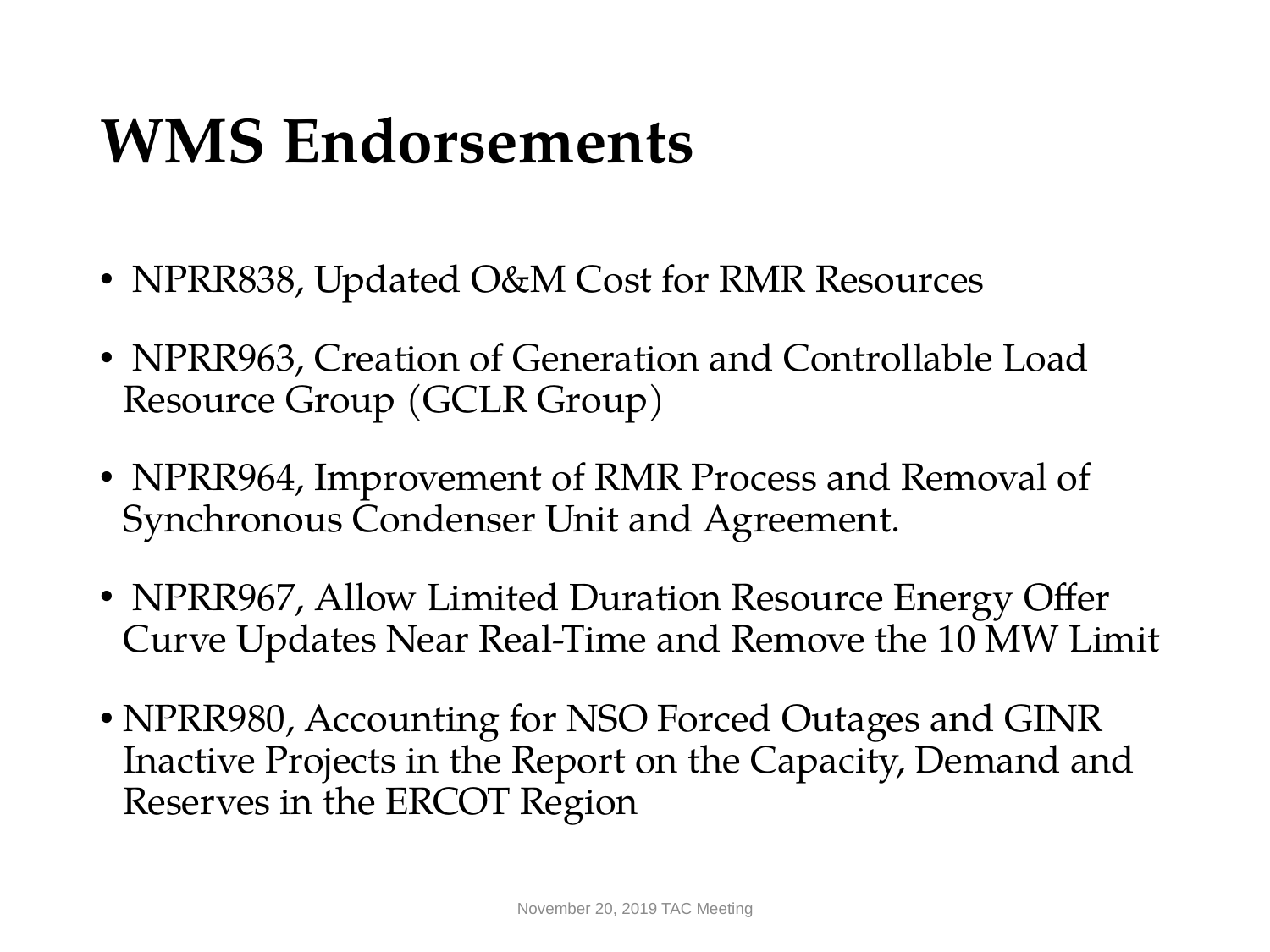

# WMS Endorsements
 NPRR838, Updated O&M Cost for RMR Resources

 NPRR963, Creation of Generation and Controllable Load Resource Group (GCLR Group)

 NPRR964, Improvement of RMR Process and Removal of  Synchronous Condenser Unit and Agreement.

 NPRR967, Allow Limited Duration Resource Energy Offer Curve Updates Near Real-Time and Remove the 10 MW Limit

NPRR980, Accounting for NSO Forced Outages and GINR Inactive Projects in the Report on the Capacity, Demand and Reserves in the ERCOT Region
November 20, 2019 TAC Meeting